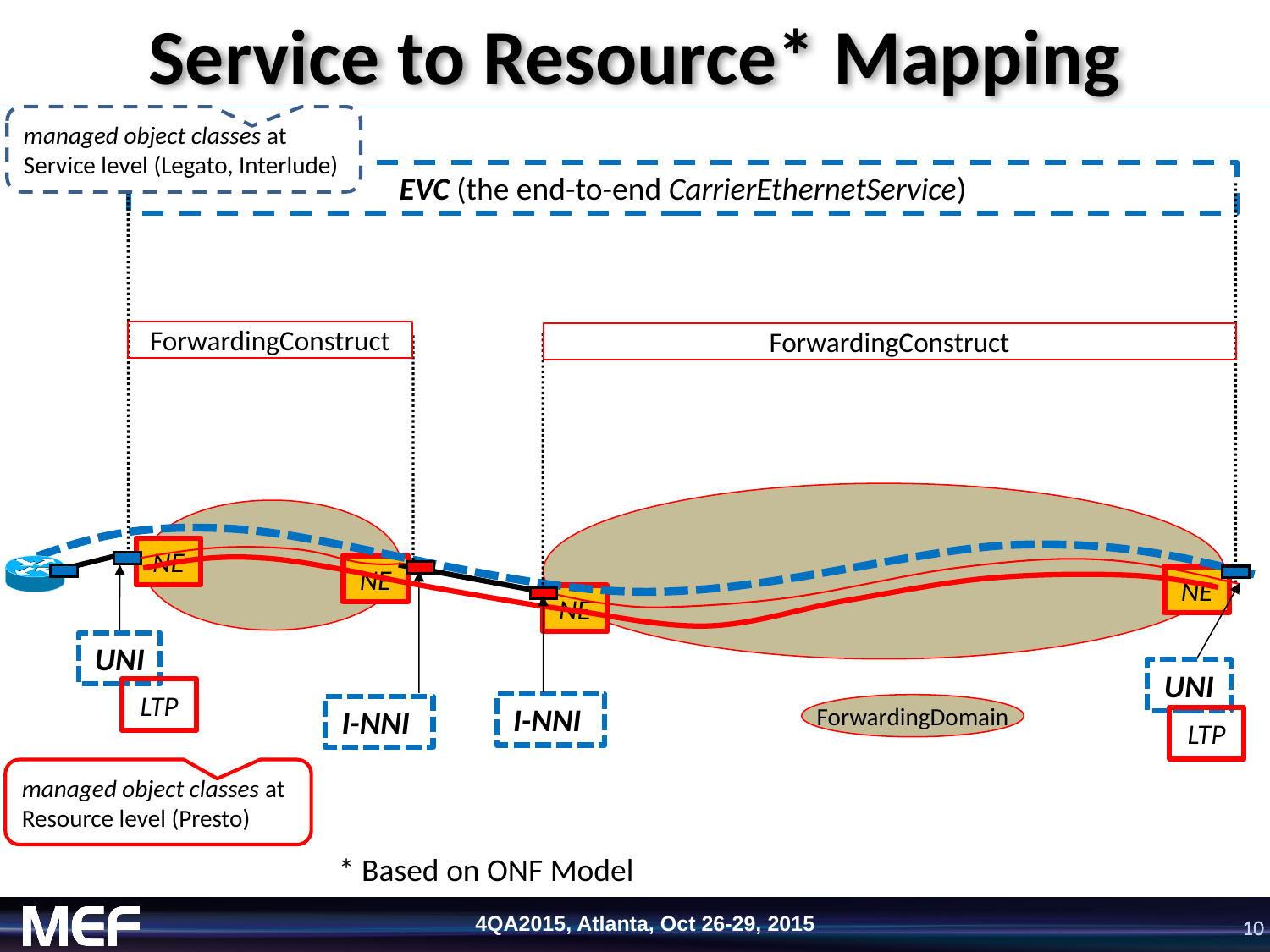

# Service to Resource* Mapping
managed object classes at Service level (Legato, Interlude)
EVC (the end-to-end CarrierEthernetService)

ForwardingConstruct
ForwardingConstruct

NE

NE

NE

NE

UNI
UNI
LTP
I-NNI
ForwardingDomain
I-NNI
LTP
managed object classes at Resource level (Presto)
* Based on ONF Model